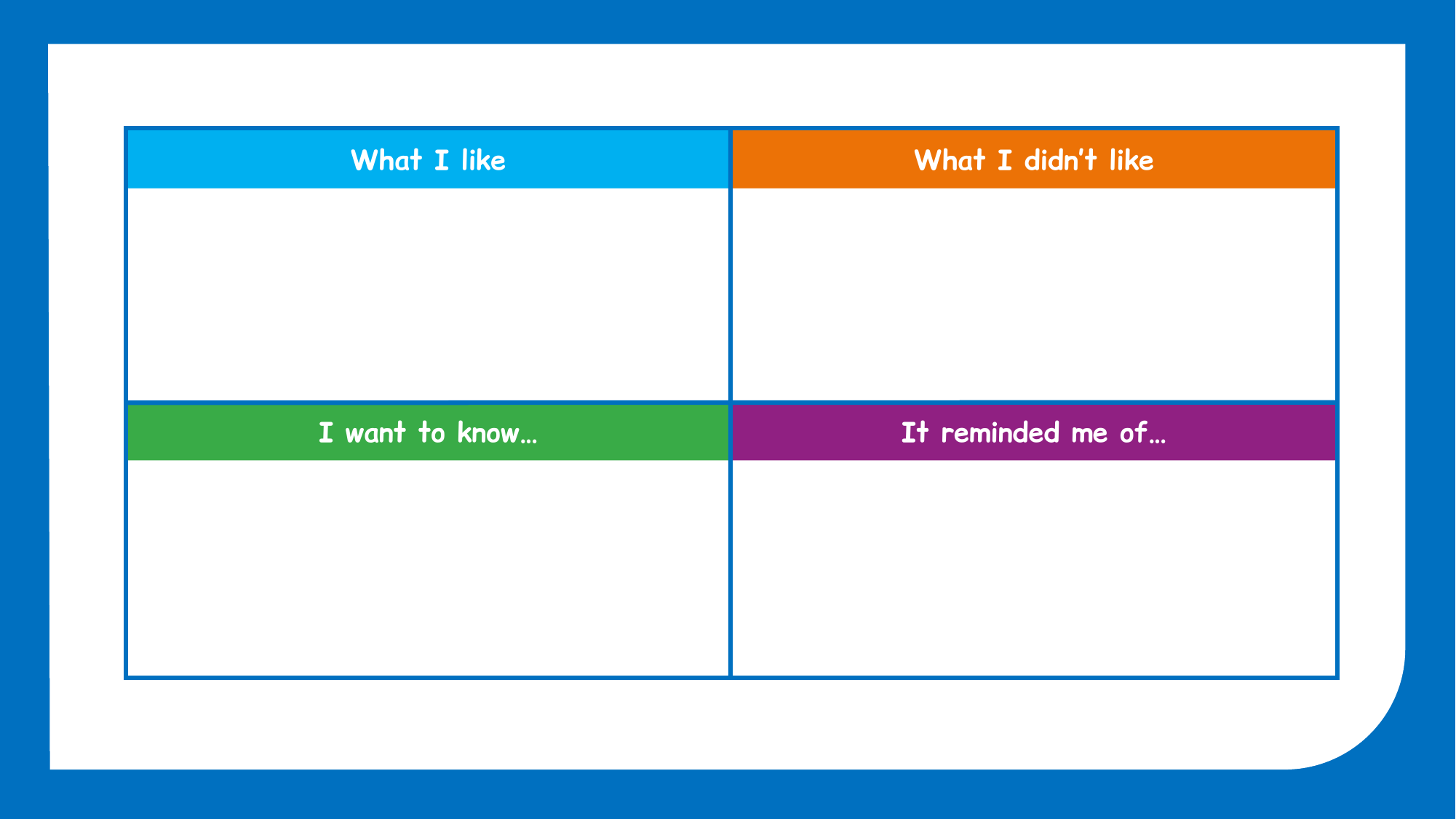

What I like

What I didn’t like
I want to know…

It reminded me of…